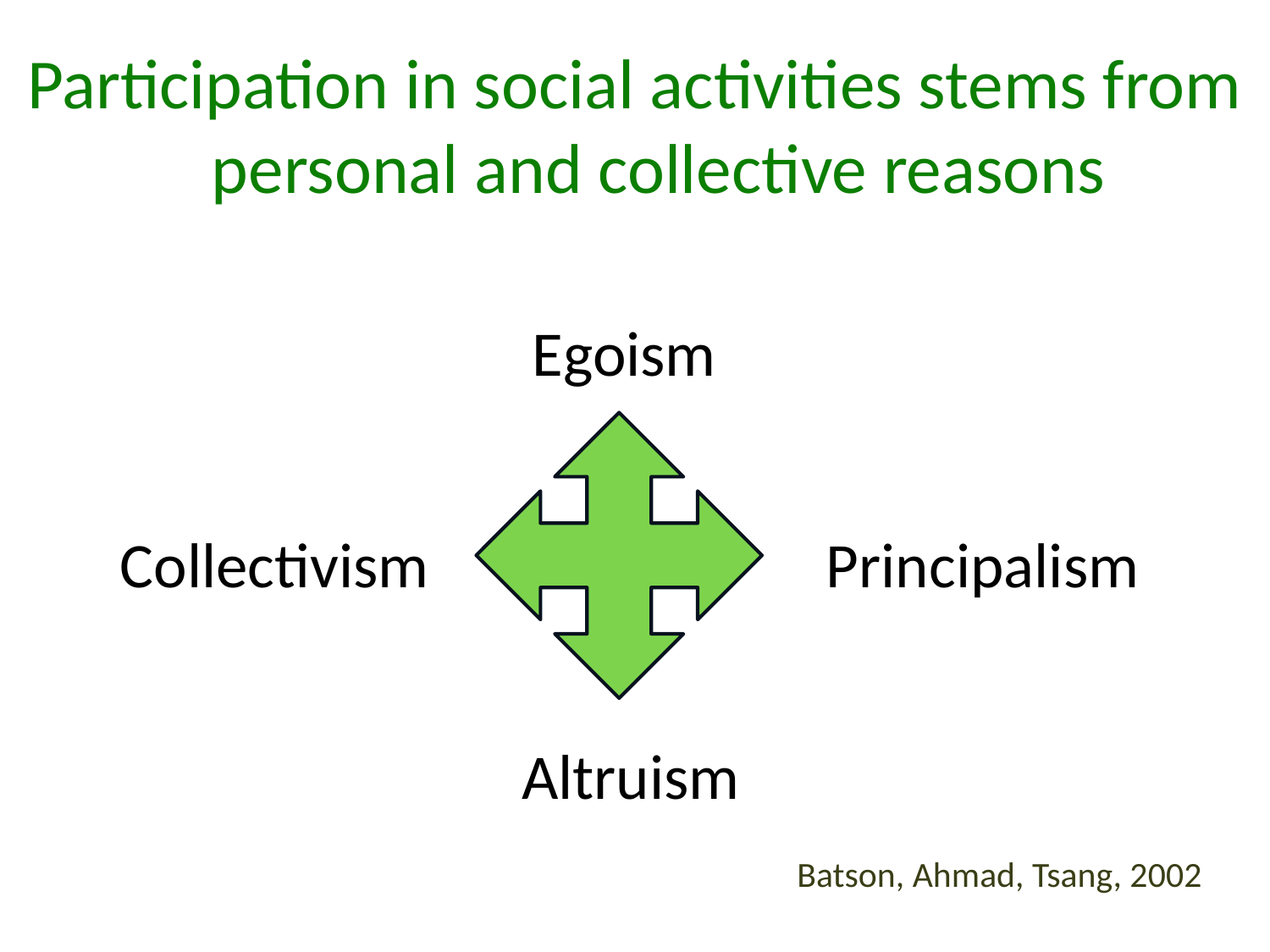

Participation in social activities stems from personal and collective reasons
Egoism

Collectivism
Principalism
Altruism
Batson, Ahmad, Tsang, 2002